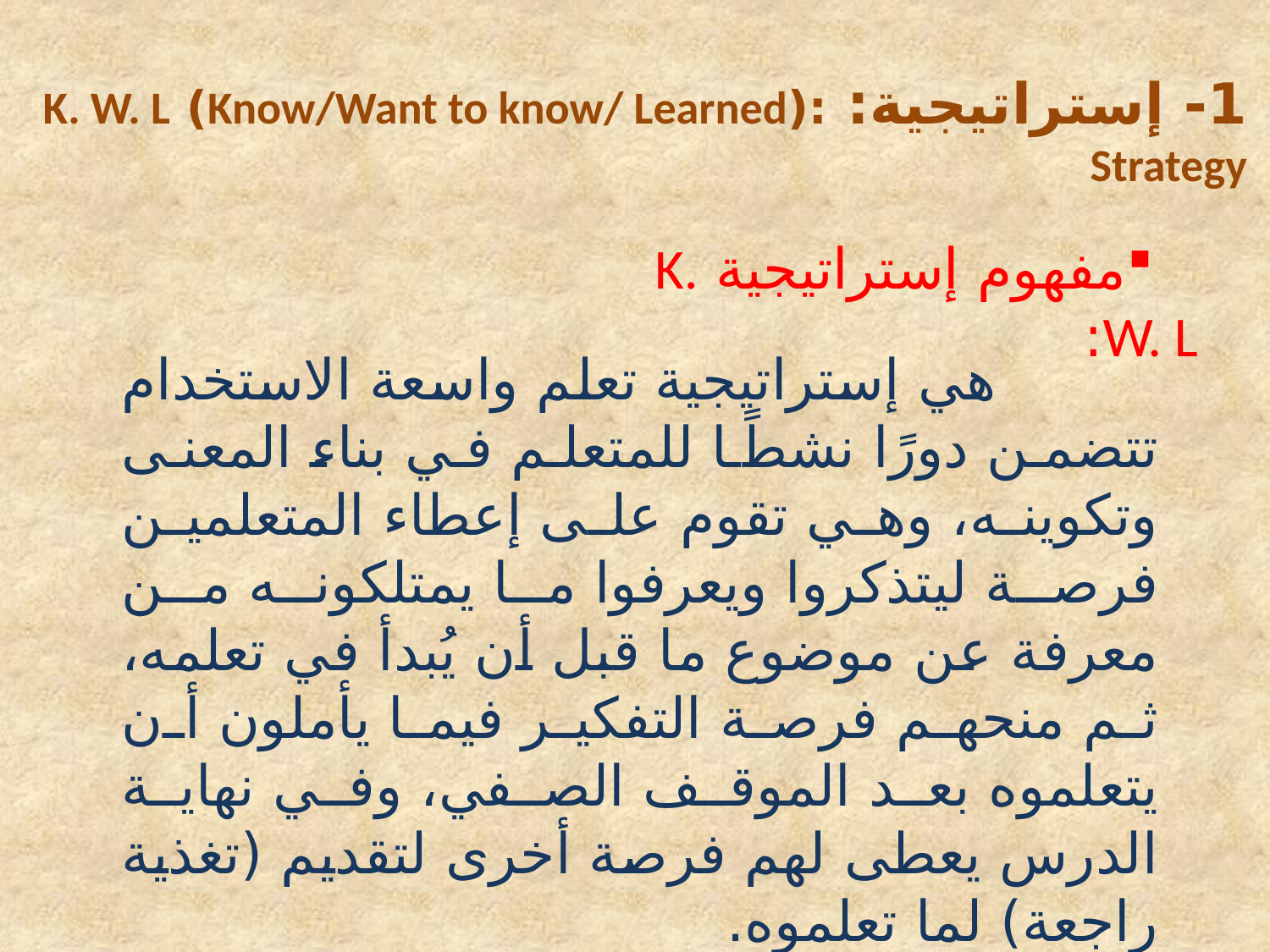

# 1- إستراتيجية: :(Know/Want to know/ Learned) K. W. L Strategy
مفهوم إستراتيجية K. W. L:
         هي إستراتيجية تعلم واسعة الاستخدام تتضمن دورًا نشطًا للمتعلم في بناء المعنى وتكوينه، وهي تقوم على إعطاء المتعلمين فرصة ليتذكروا ويعرفوا ما يمتلكونه من معرفة عن موضوع ما قبل أن يُبدأ في تعلمه، ثم منحهم فرصة التفكير فيما يأملون أن يتعلموه بعد الموقف الصفي، وفي نهاية الدرس يعطى لهم فرصة أخرى لتقديم (تغذية راجعة) لما تعلموه.